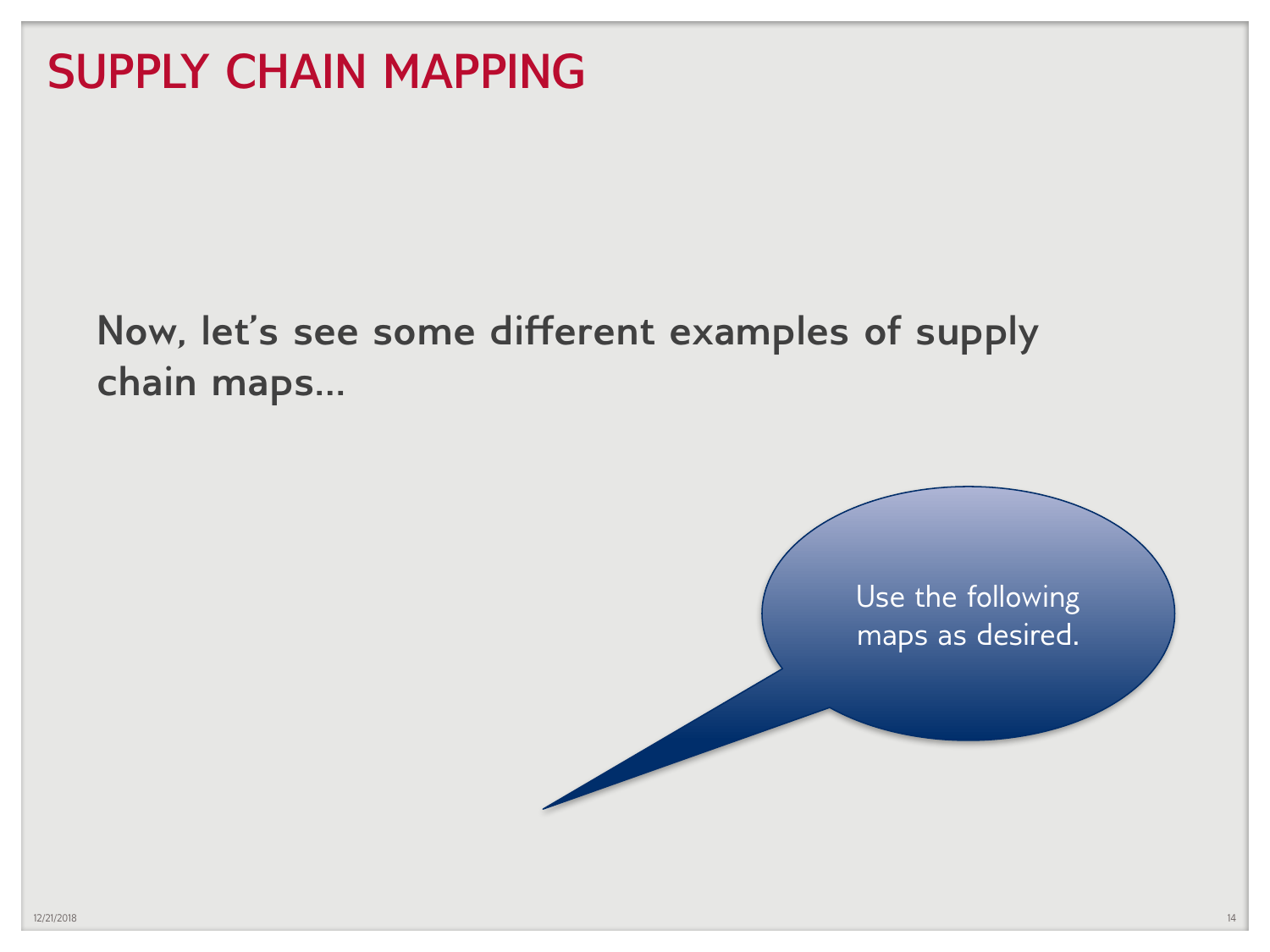

# SUPPLY CHAIN MAPPING
Now, let’s see some different examples of supply chain maps…
Use the following maps as desired.
12/21/2018
14